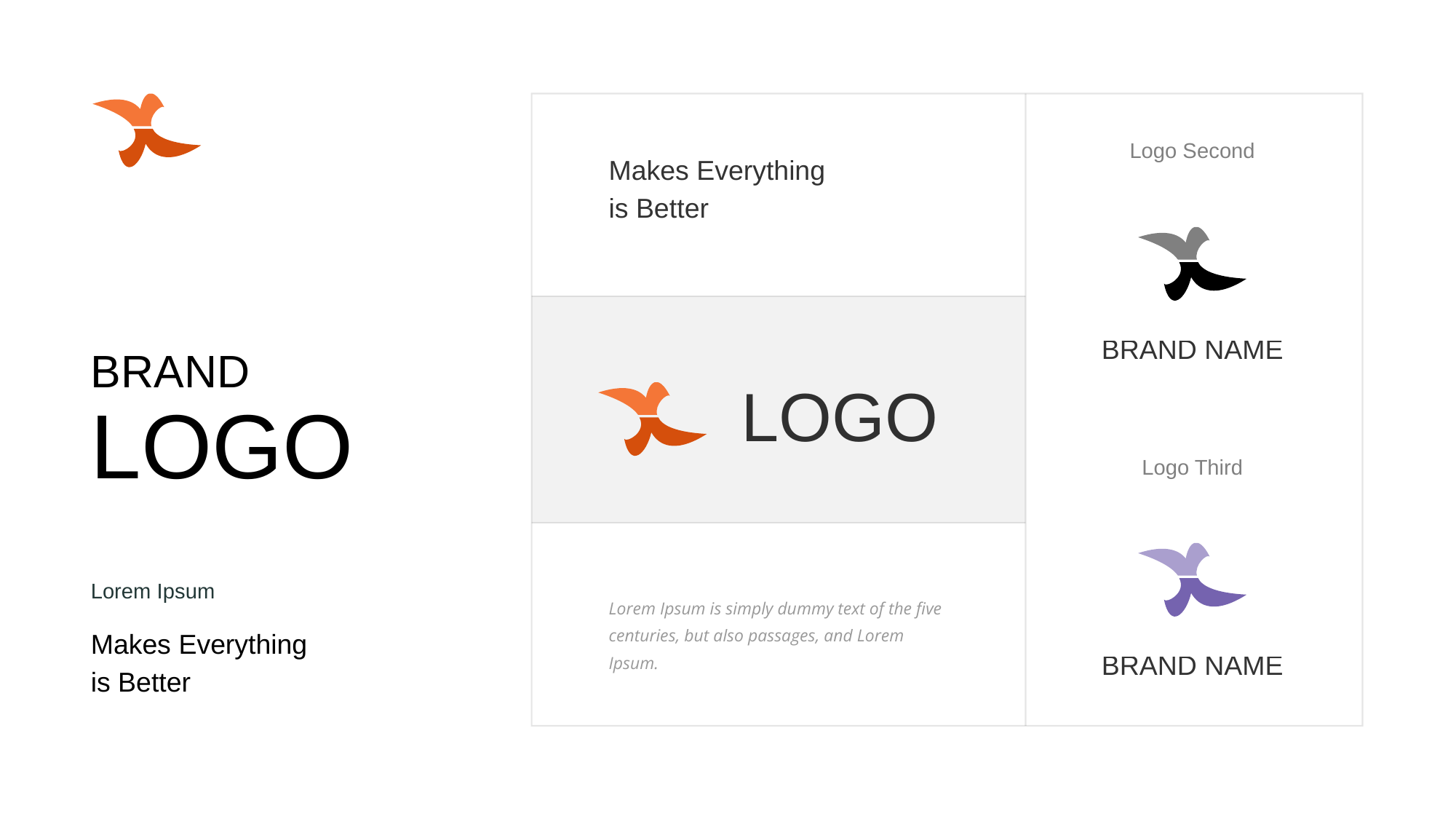

Logo Second
Makes Everything
is Better

BRAND

BRAND NAME
LOGO

LOGO

Logo Third

Lorem Ipsum

Lorem Ipsum is simply dummy text of the five centuries, but also passages, and Lorem Ipsum.
Makes Everything
is Better
BRAND NAME